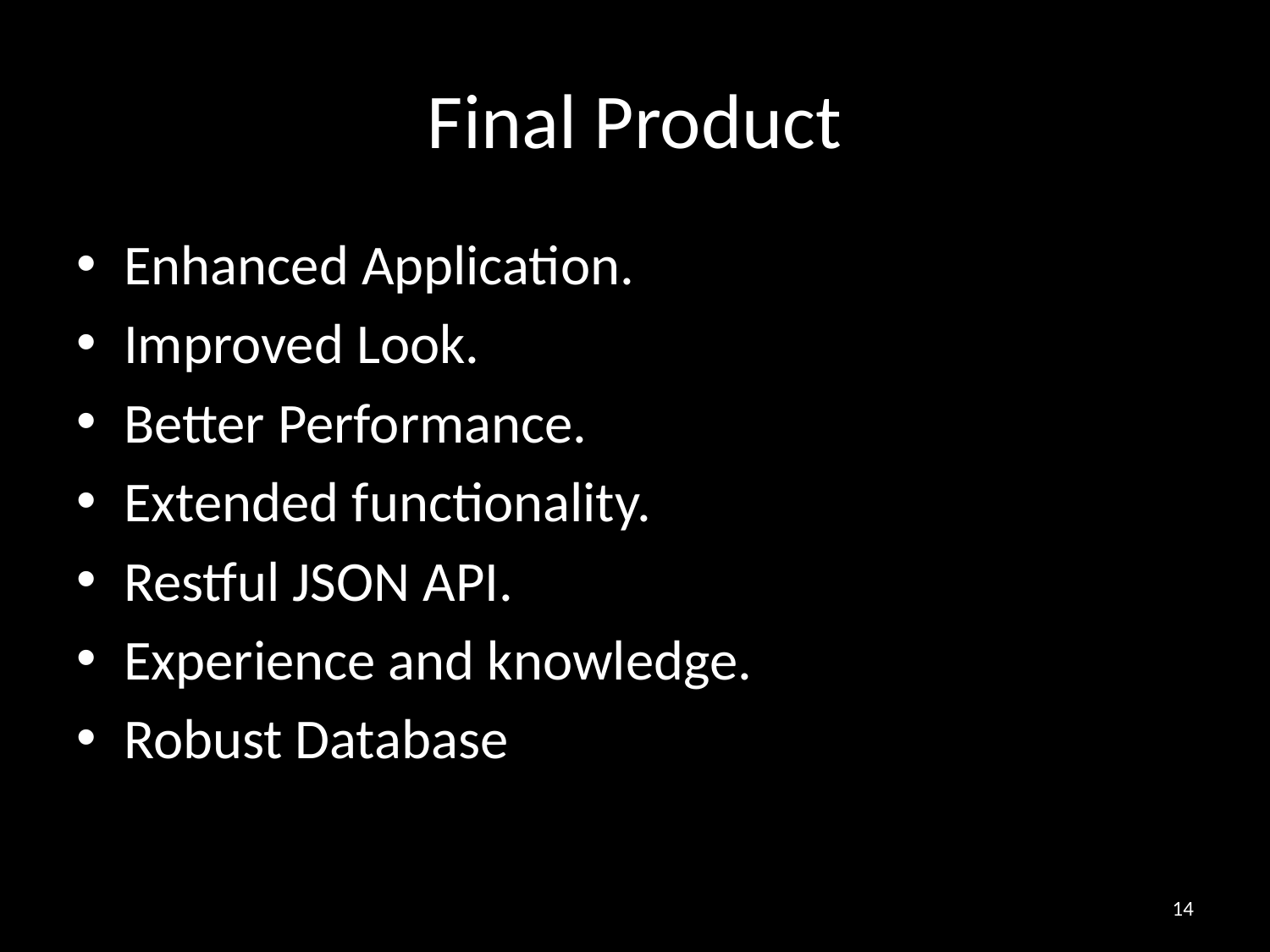

# Final Product
Enhanced Application.
Improved Look.
Better Performance.
Extended functionality.
Restful JSON API.
Experience and knowledge.
Robust Database

14